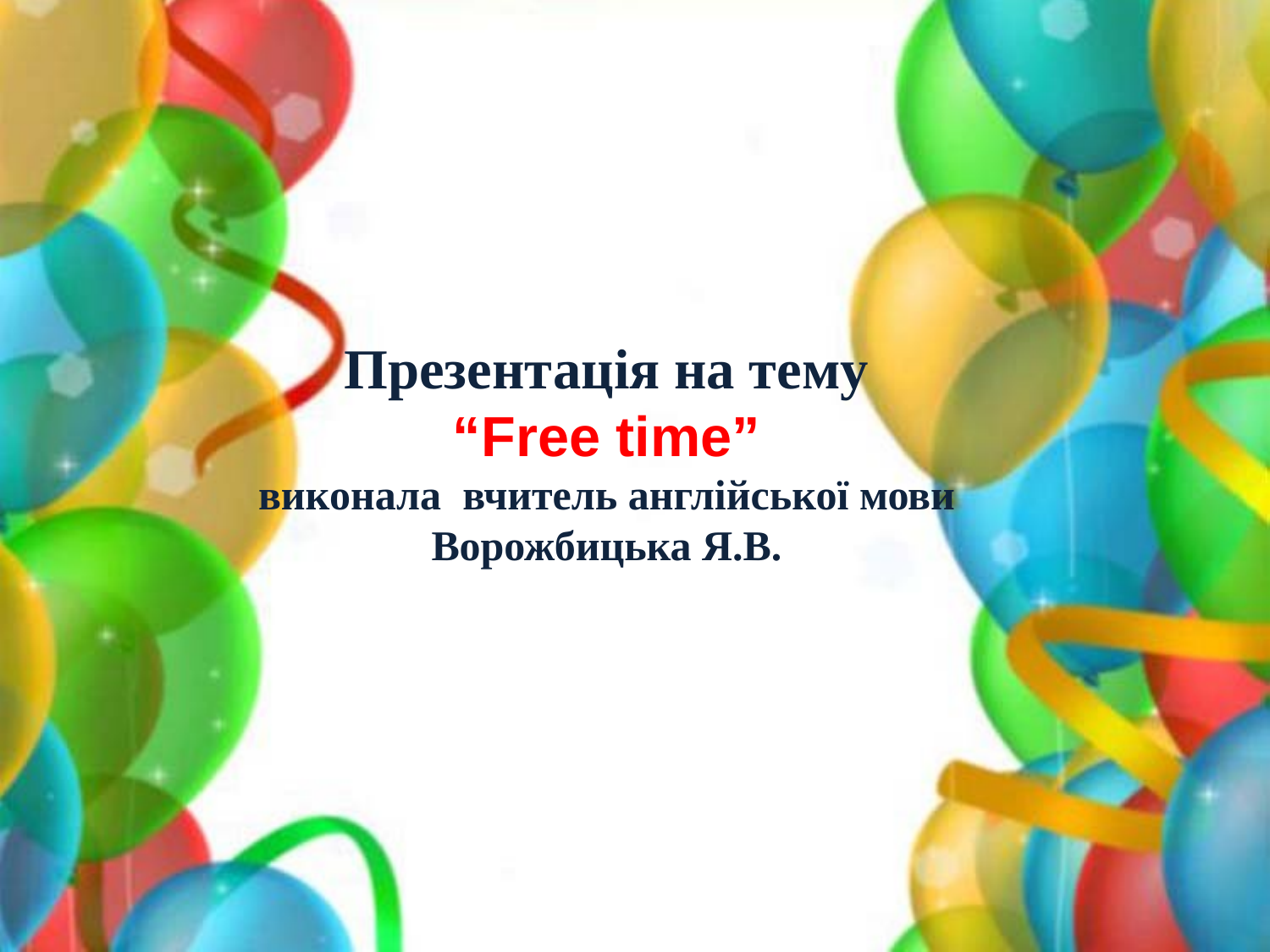

Презентація на тему
“Free time”
виконала  вчитель англійської мови
Ворожбицька Я.В.